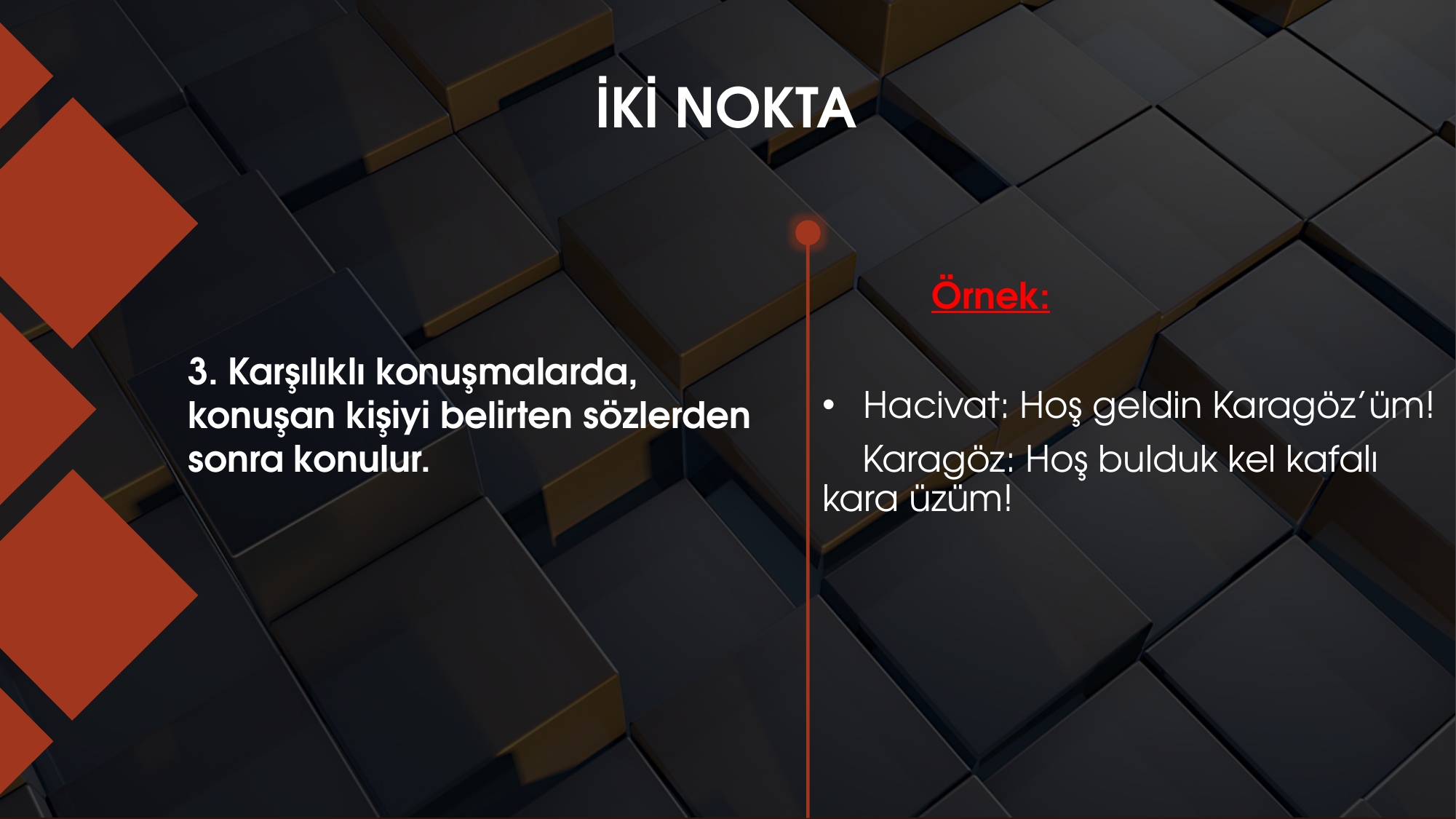

# İKİ NOKTA

	Örnek:

Hacivat: Hoş geldin Karagöz’üm!
    Karagöz: Hoş bulduk kel kafalı kara üzüm!

3. Karşılıklı konuşmalarda, konuşan kişiyi belirten sözlerden sonra konulur.